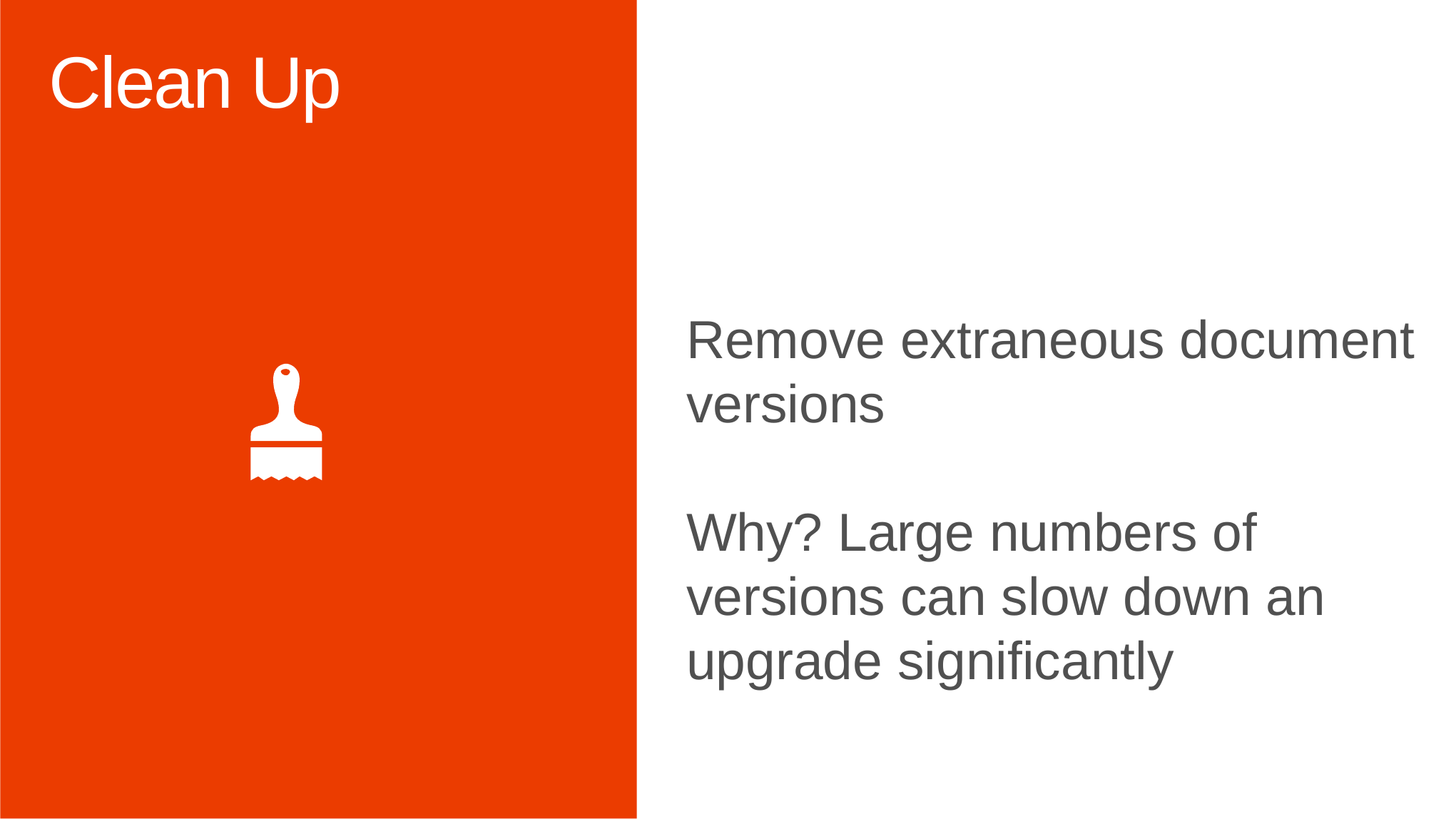

# Clean Up
Remove extraneous document versions

Why? Large numbers of versions can slow down an upgrade significantly